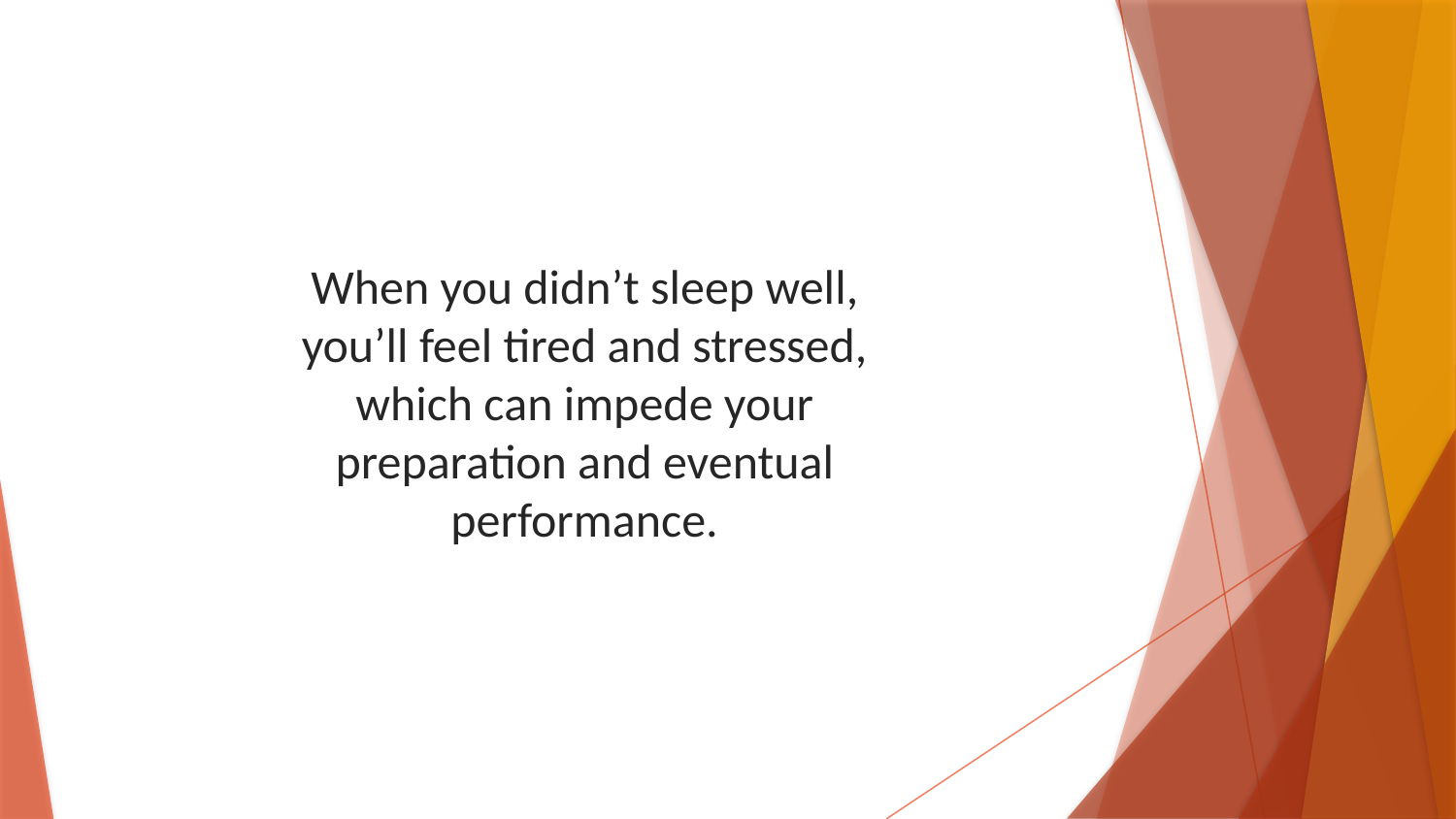

When you didn’t sleep well, you’ll feel tired and stressed, which can impede your preparation and eventual performance.